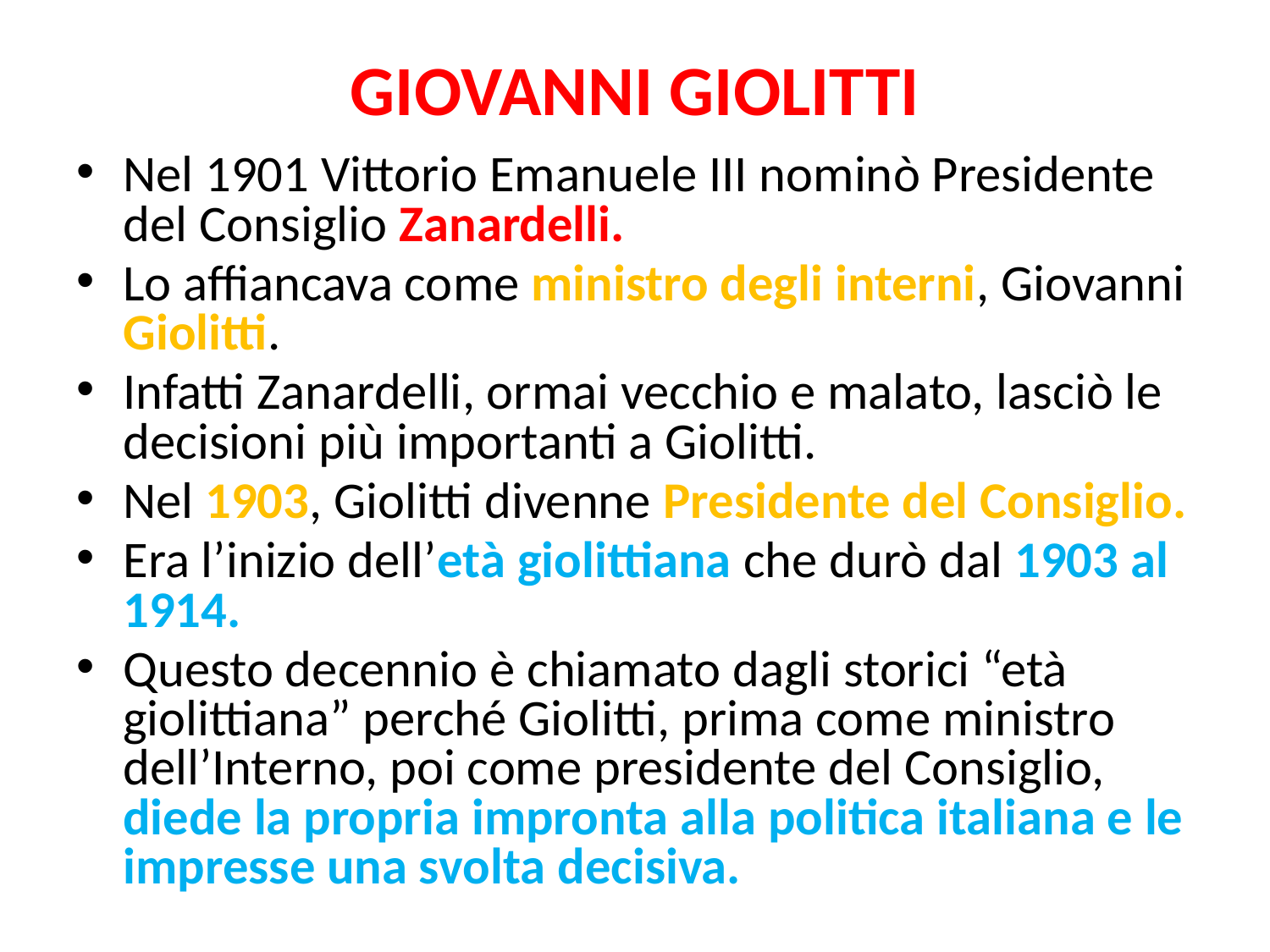

# GIOVANNI GIOLITTI
Nel 1901 Vittorio Emanuele III nominò Presidente del Consiglio Zanardelli.
Lo affiancava come ministro degli interni, Giovanni Giolitti.
Infatti Zanardelli, ormai vecchio e malato, lasciò le decisioni più importanti a Giolitti.
Nel 1903, Giolitti divenne Presidente del Consiglio.
Era l’inizio dell’età giolittiana che durò dal 1903 al 1914.
Questo decennio è chiamato dagli storici “età giolittiana” perché Giolitti, prima come ministro dell’Interno, poi come presidente del Consiglio, diede la propria impronta alla politica italiana e le impresse una svolta decisiva.